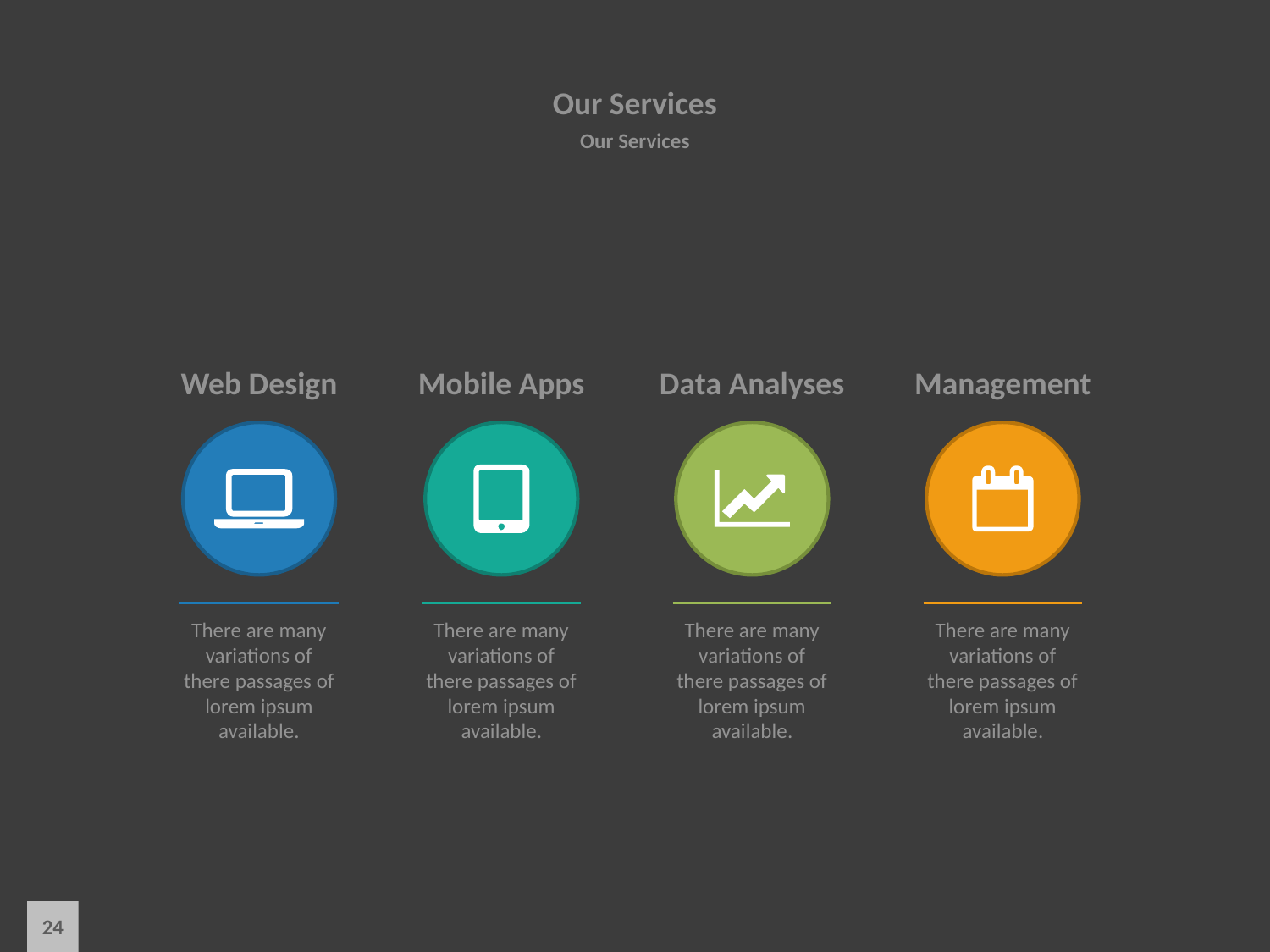

# Our Services
Our Services
Web Design
Mobile Apps
Data Analyses
Management

There are many variations of there passages of lorem ipsum available.
There are many variations of there passages of lorem ipsum available.
There are many variations of there passages of lorem ipsum available.
There are many variations of there passages of lorem ipsum available.